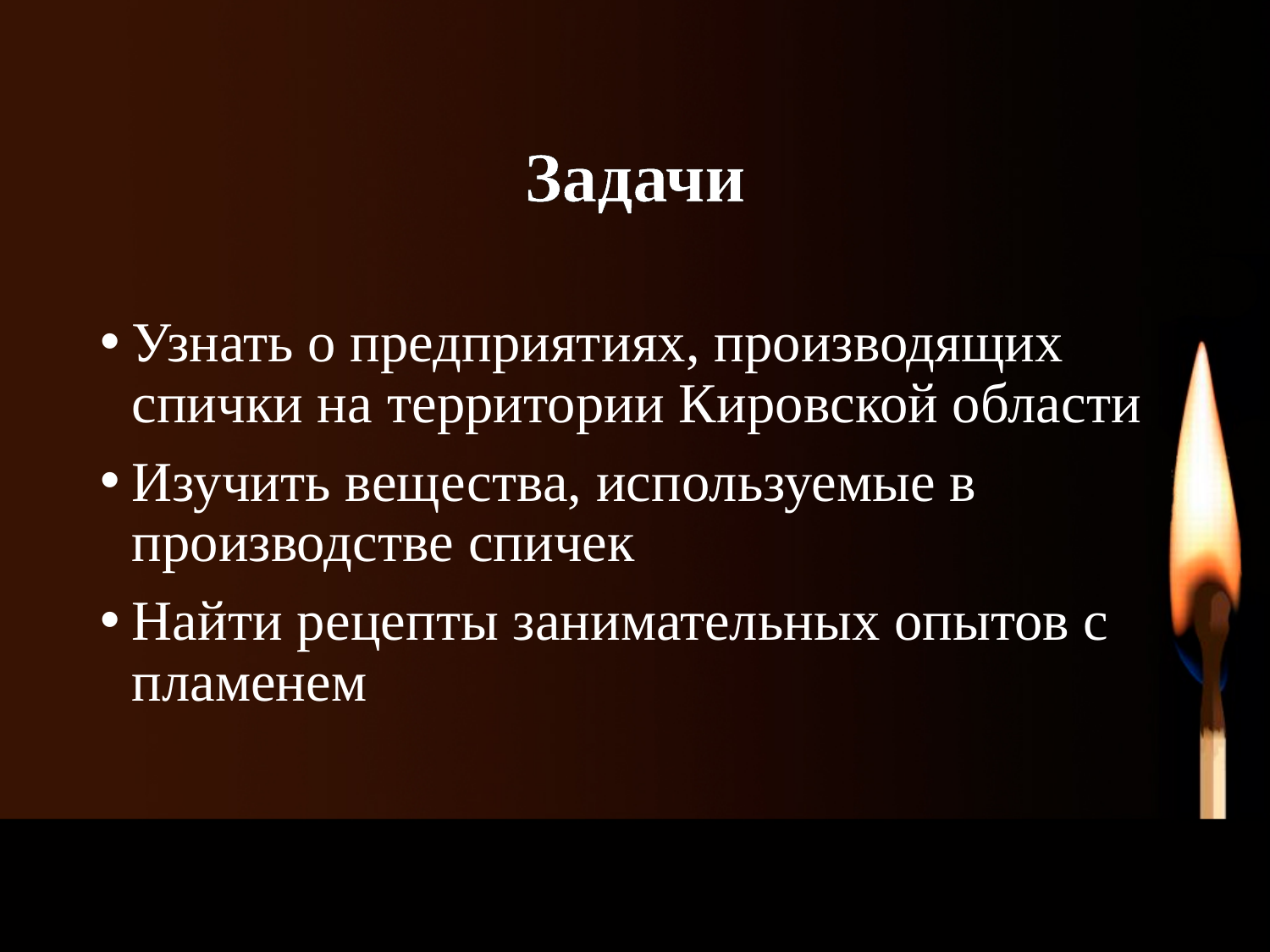

# Задачи
Узнать о предприятиях, производящих спички на территории Кировской области
Изучить вещества, используемые в производстве спичек
Найти рецепты занимательных опытов с пламенем